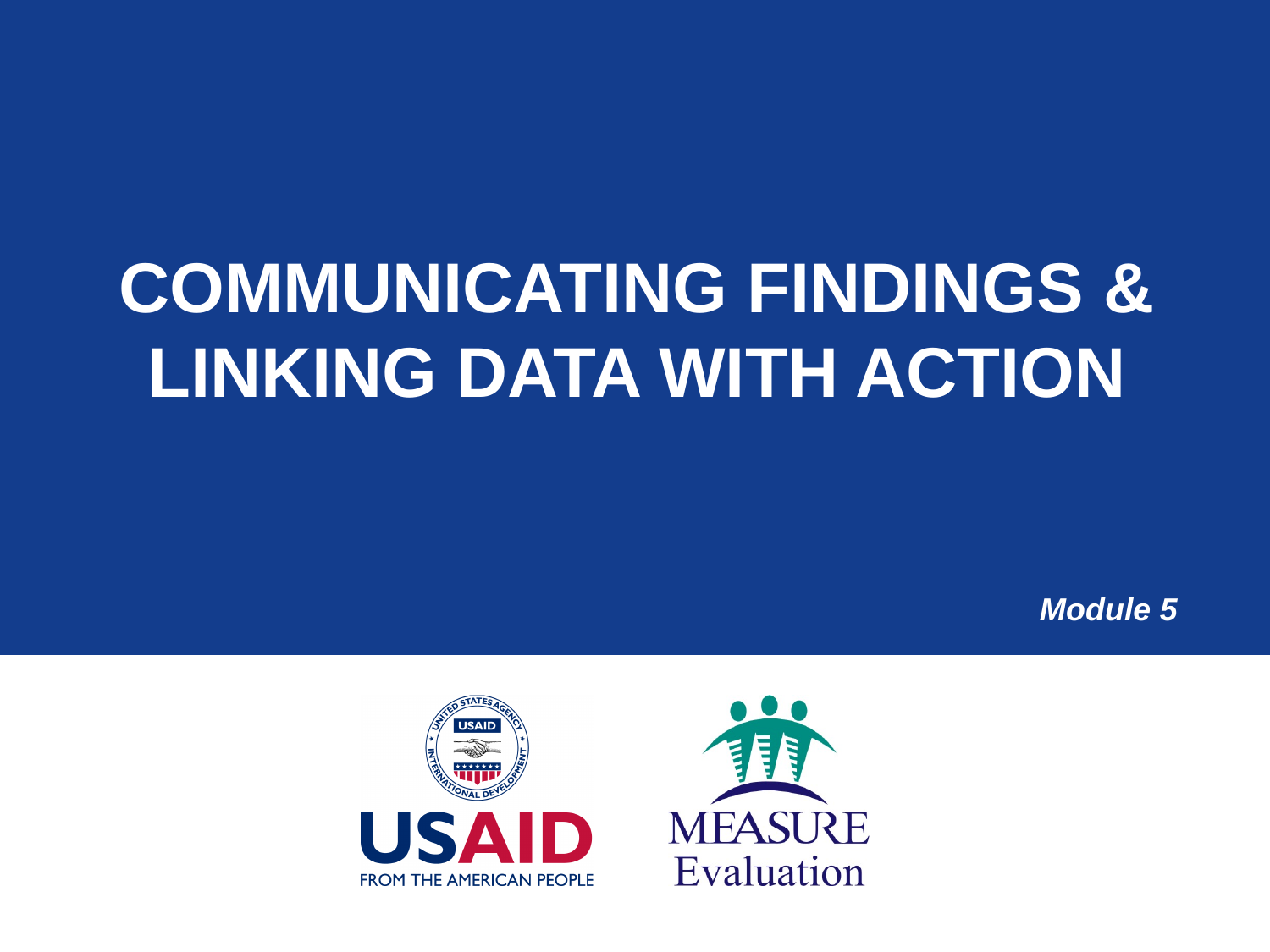

# Communicating Findings & Linking Data with Action
Module 5